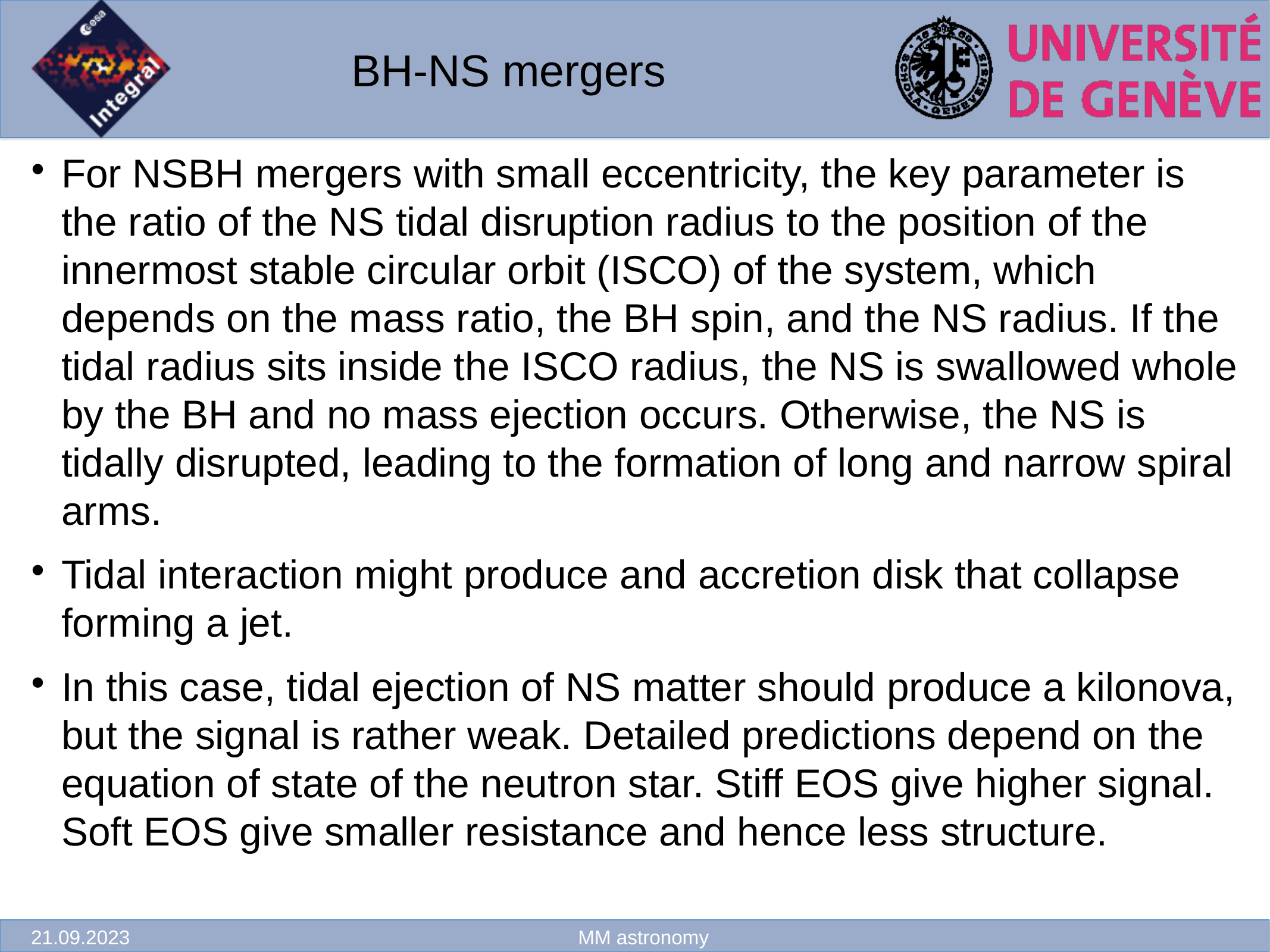

BH-NS mergers
For NSBH mergers with small eccentricity, the key parameter is the ratio of the NS tidal disruption radius to the position of the innermost stable circular orbit (ISCO) of the system, which depends on the mass ratio, the BH spin, and the NS radius. If the tidal radius sits inside the ISCO radius, the NS is swallowed whole by the BH and no mass ejection occurs. Otherwise, the NS is tidally disrupted, leading to the formation of long and narrow spiral arms.
Tidal interaction might produce and accretion disk that collapse forming a jet.
In this case, tidal ejection of NS matter should produce a kilonova, but the signal is rather weak. Detailed predictions depend on the equation of state of the neutron star. Stiff EOS give higher signal. Soft EOS give smaller resistance and hence less structure.